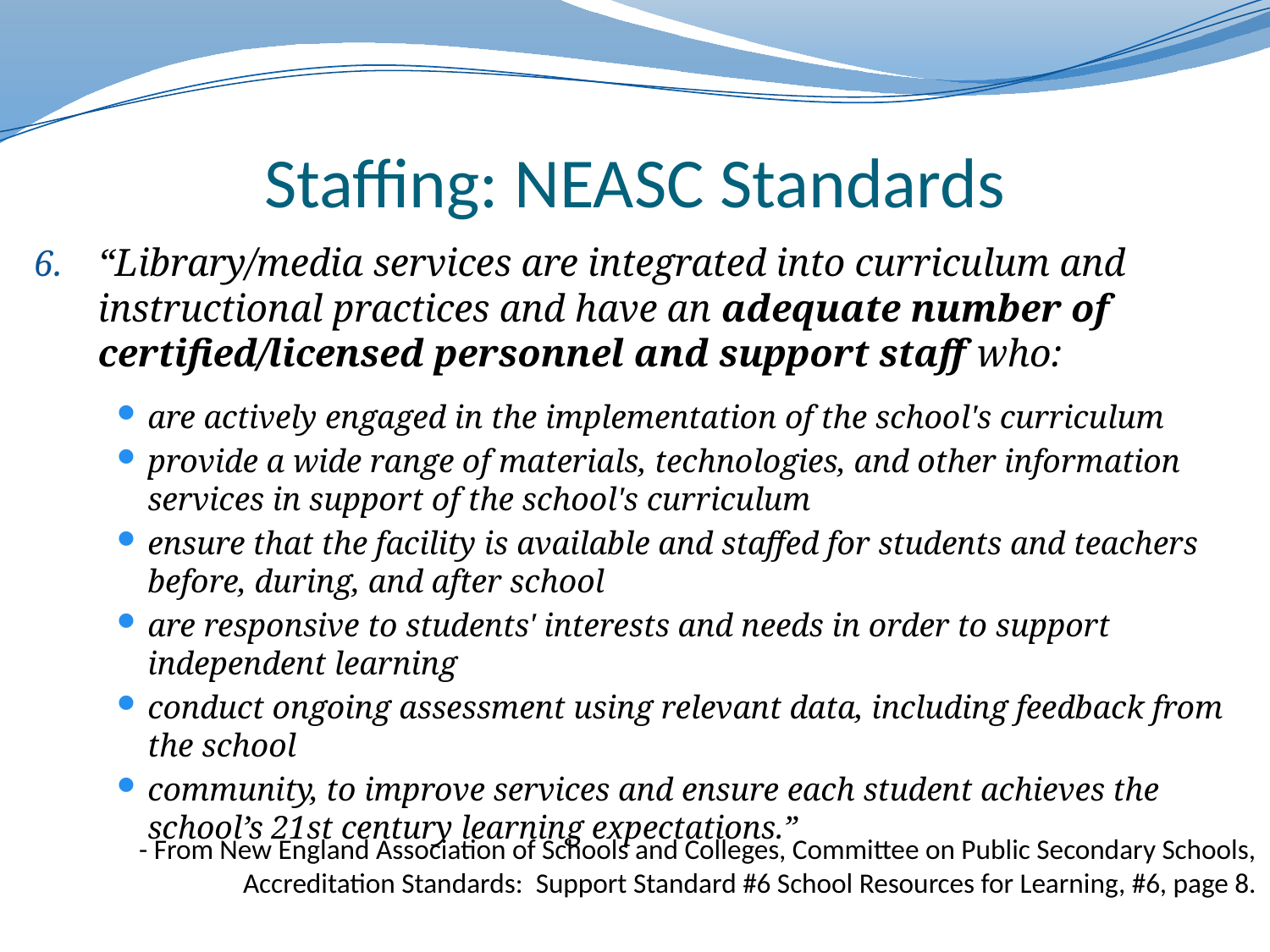

# Staffing: NEASC Standards
“Library/media services are integrated into curriculum and instructional practices and have an adequate number of certified/licensed personnel and support staff who:

are actively engaged in the implementation of the school's curriculum
provide a wide range of materials, technologies, and other information services in support of the school's curriculum
ensure that the facility is available and staffed for students and teachers before, during, and after school
are responsive to students' interests and needs in order to support independent learning
conduct ongoing assessment using relevant data, including feedback from the school
community, to improve services and ensure each student achieves the school’s 21st century learning expectations.”

 - From New England Association of Schools and Colleges, Committee on Public Secondary Schools, Accreditation Standards:  Support Standard #6 School Resources for Learning, #6, page 8.